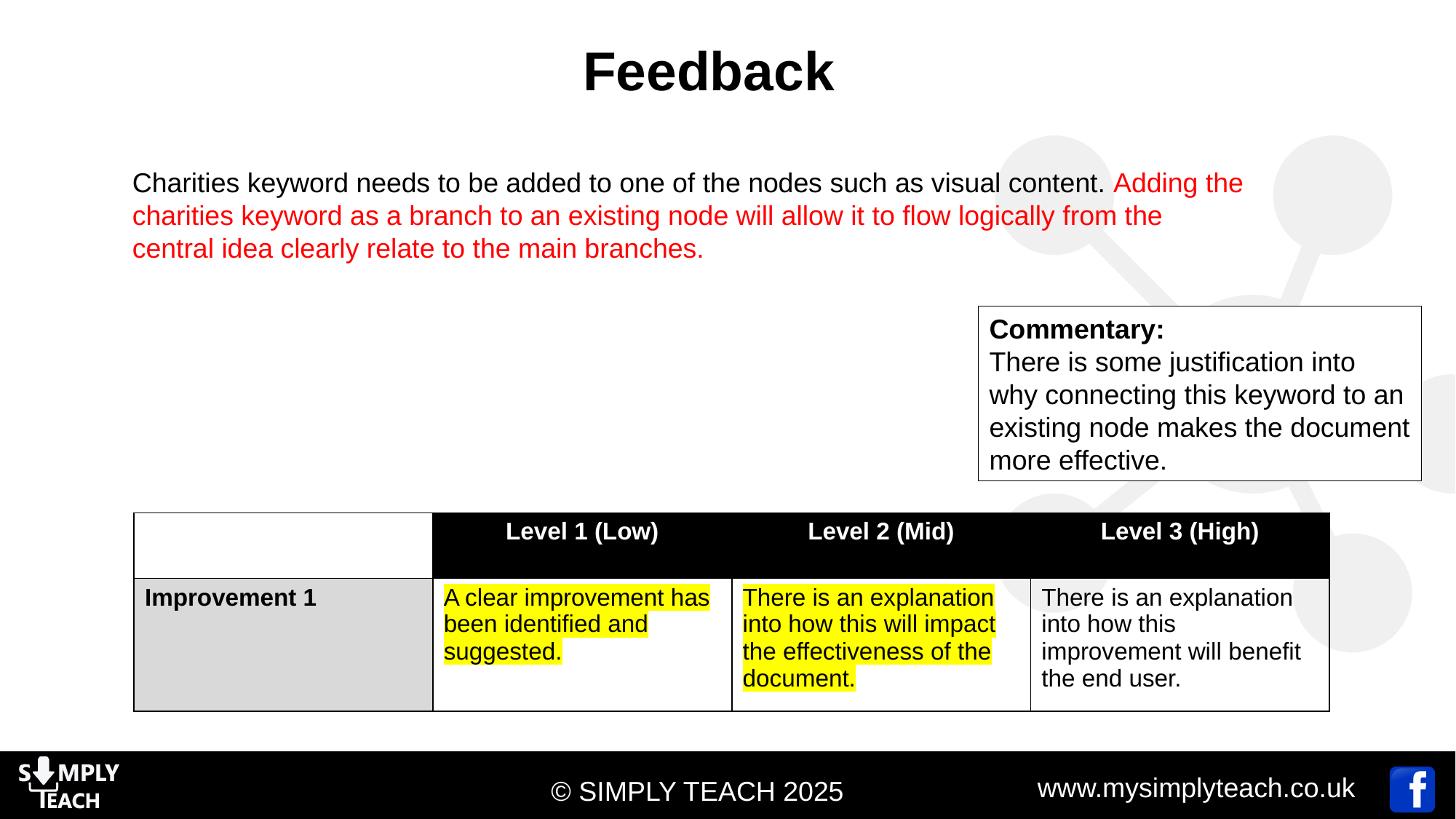

Feedback
Charities keyword needs to be added to one of the nodes such as visual content. Adding the charities keyword as a branch to an existing node will allow it to flow logically from the central idea clearly relate to the main branches.
Commentary:
There is some justification into why connecting this keyword to an existing node makes the document more effective.
|  | Level 1 (Low) | Level 2 (Mid) | Level 3 (High) |
| --- | --- | --- | --- |
| Improvement 1 | A clear improvement has been identified and suggested. | There is an explanation into how this will impact the effectiveness of the document. | There is an explanation into how this improvement will benefit the end user. |